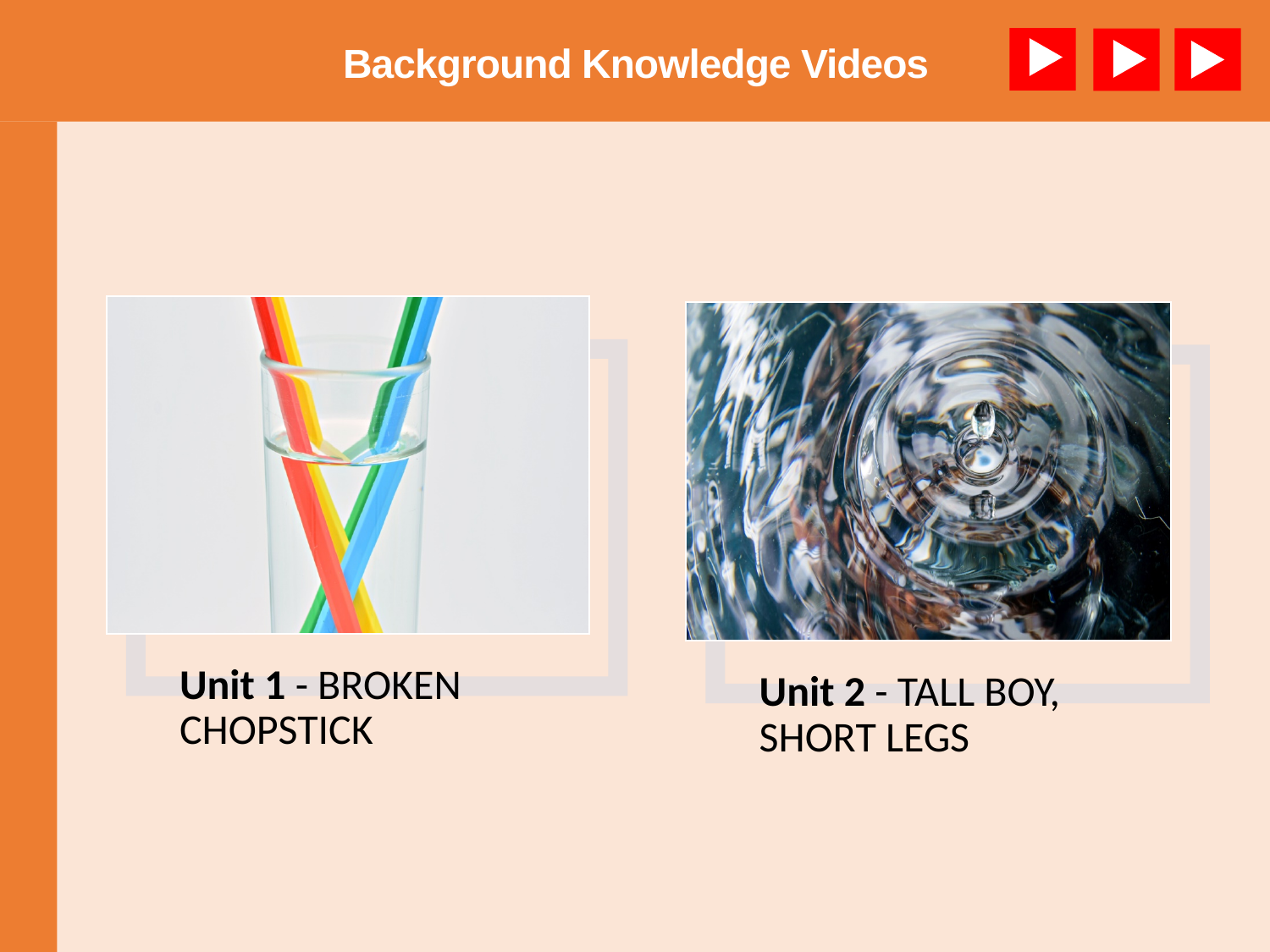

Background Knowledge Videos

Unit 1 - BROKEN CHOPSTICK

Unit 2 - TALL BOY, SHORT LEGS